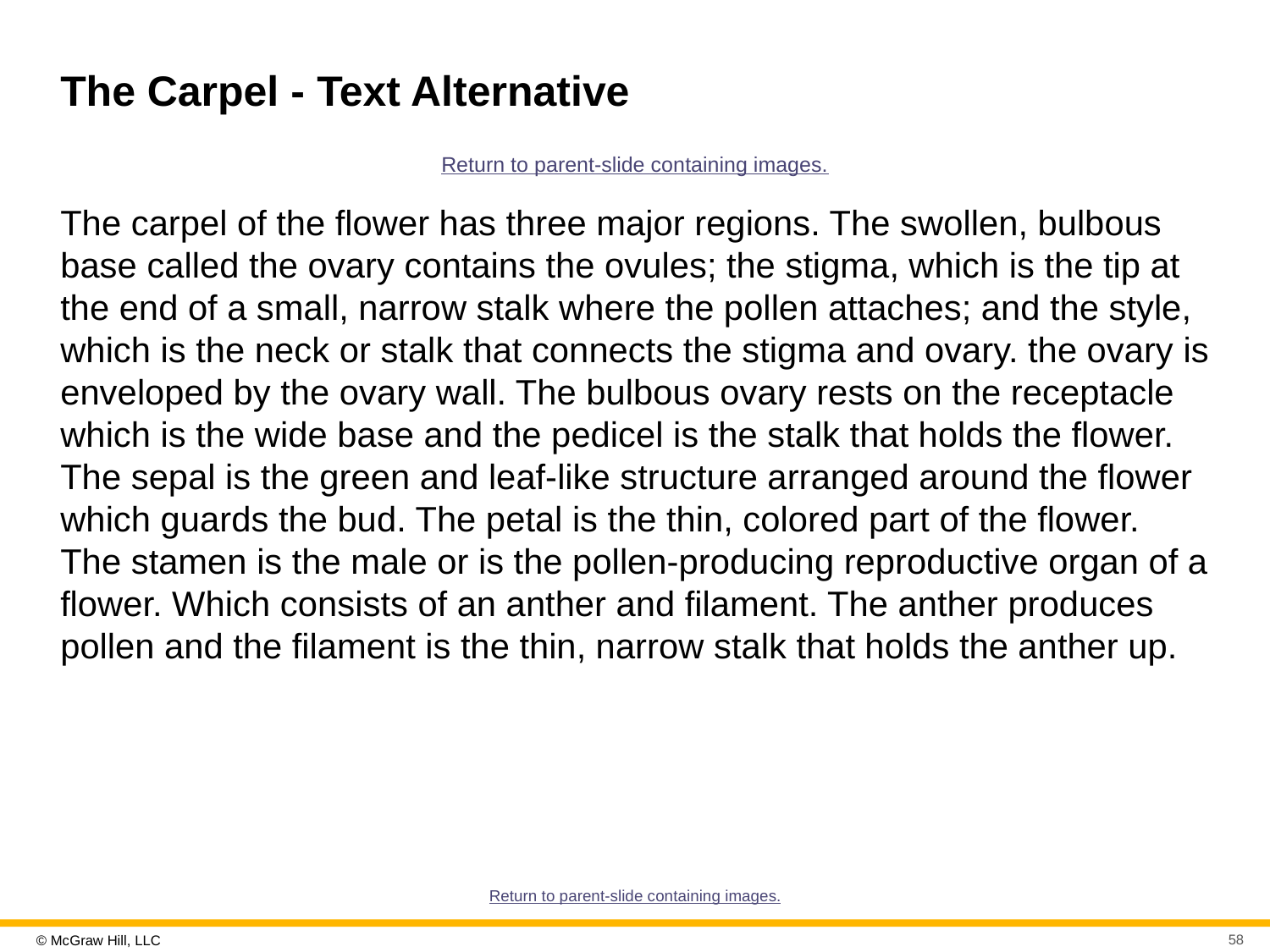

# The Carpel - Text Alternative
Return to parent-slide containing images.
The carpel of the flower has three major regions. The swollen, bulbous base called the ovary contains the ovules; the stigma, which is the tip at the end of a small, narrow stalk where the pollen attaches; and the style, which is the neck or stalk that connects the stigma and ovary. the ovary is enveloped by the ovary wall. The bulbous ovary rests on the receptacle which is the wide base and the pedicel is the stalk that holds the flower. The sepal is the green and leaf-like structure arranged around the flower which guards the bud. The petal is the thin, colored part of the flower. The stamen is the male or is the pollen-producing reproductive organ of a flower. Which consists of an anther and filament. The anther produces pollen and the filament is the thin, narrow stalk that holds the anther up.
Return to parent-slide containing images.
58